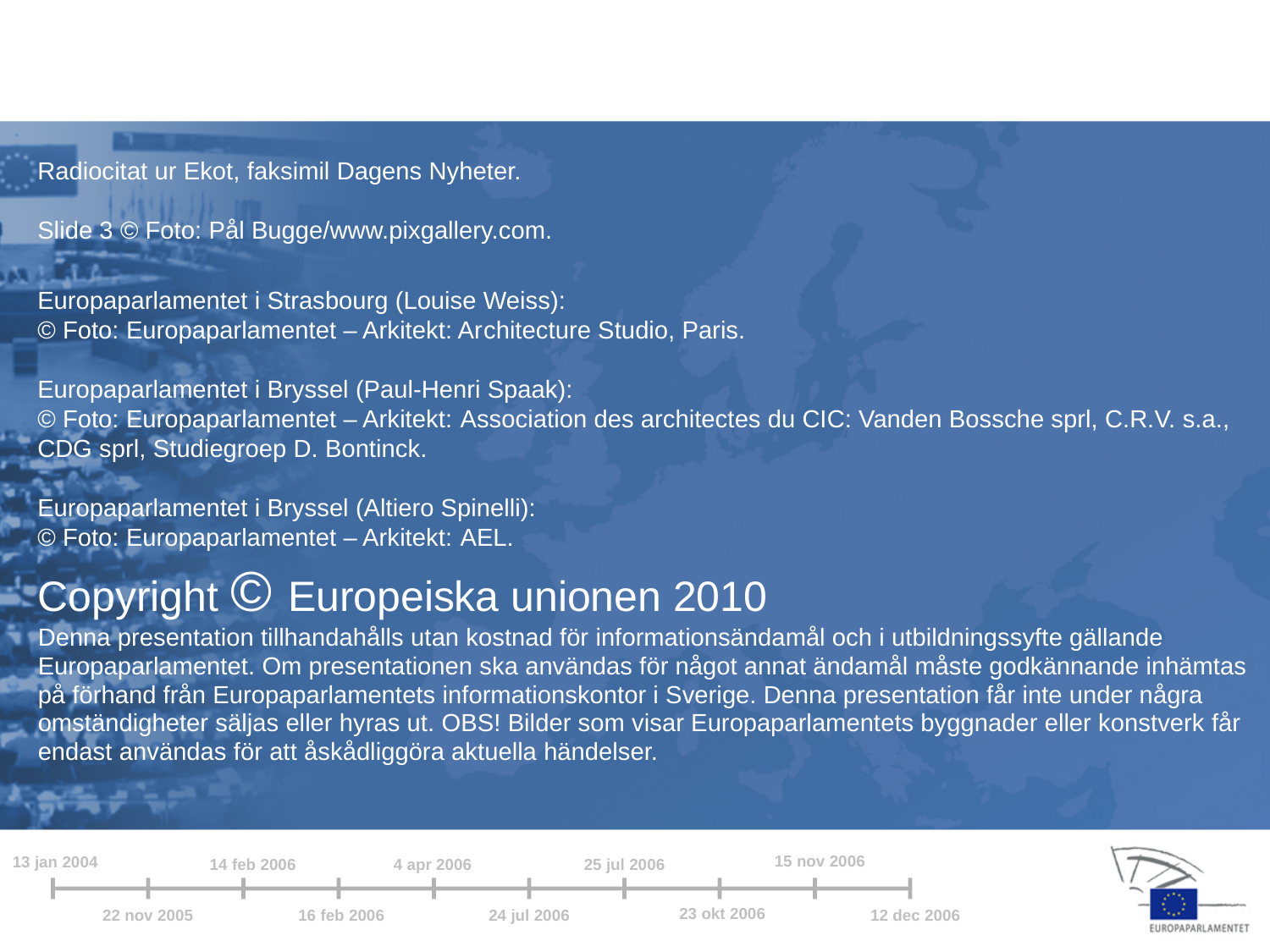

Radiocitat ur Ekot, faksimil Dagens Nyheter.

Slide 3 © Foto: Pål Bugge/www.pixgallery.com.
Europaparlamentet i Strasbourg (Louise Weiss):
© Foto: Europaparlamentet – Arkitekt: Architecture Studio, Paris.

Europaparlamentet i Bryssel (Paul-Henri Spaak):
© Foto: Europaparlamentet – Arkitekt: Association des architectes du CIC: Vanden Bossche sprl, C.R.V. s.a., CDG sprl, Studiegroep D. Bontinck.

Europaparlamentet i Bryssel (Altiero Spinelli):
© Foto: Europaparlamentet – Arkitekt: AEL.
Copyright © Europeiska unionen 2010
Denna presentation tillhandahålls utan kostnad för informationsändamål och i utbildningssyfte gällande
Europaparlamentet. Om presentationen ska användas för något annat ändamål måste godkännande inhämtas
på förhand från Europaparlamentets informationskontor i Sverige. Denna presentation får inte under några
omständigheter säljas eller hyras ut. OBS! Bilder som visar Europaparlamentets byggnader eller konstverk får
endast användas för att åskådliggöra aktuella händelser.